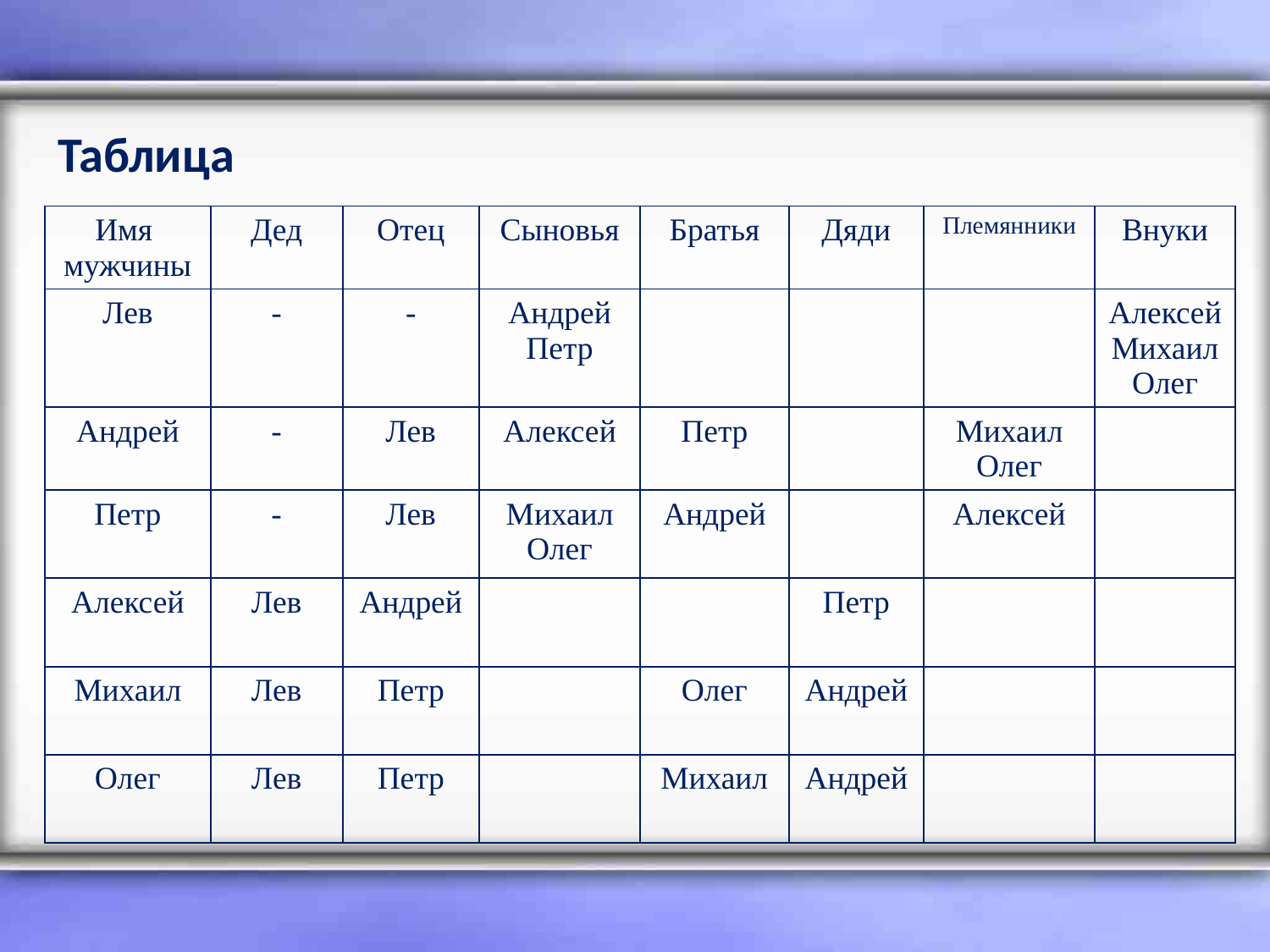

Таблица
| Имя мужчины | Дед | Отец | Сыновья | Братья | Дяди | Племянники | Внуки |
| --- | --- | --- | --- | --- | --- | --- | --- |
| Лев | - | - | Андрей Петр |  |  |  | Алексей Михаил Олег |
| Андрей | - | Лев | Алексей | Петр |  | Михаил Олег |  |
| Петр | - | Лев | Михаил Олег | Андрей |  | Алексей |  |
| Алексей | Лев | Андрей |  |  | Петр |  |  |
| Михаил | Лев | Петр |  | Олег | Андрей |  |  |
| Олег | Лев | Петр |  | Михаил | Андрей |  |  |